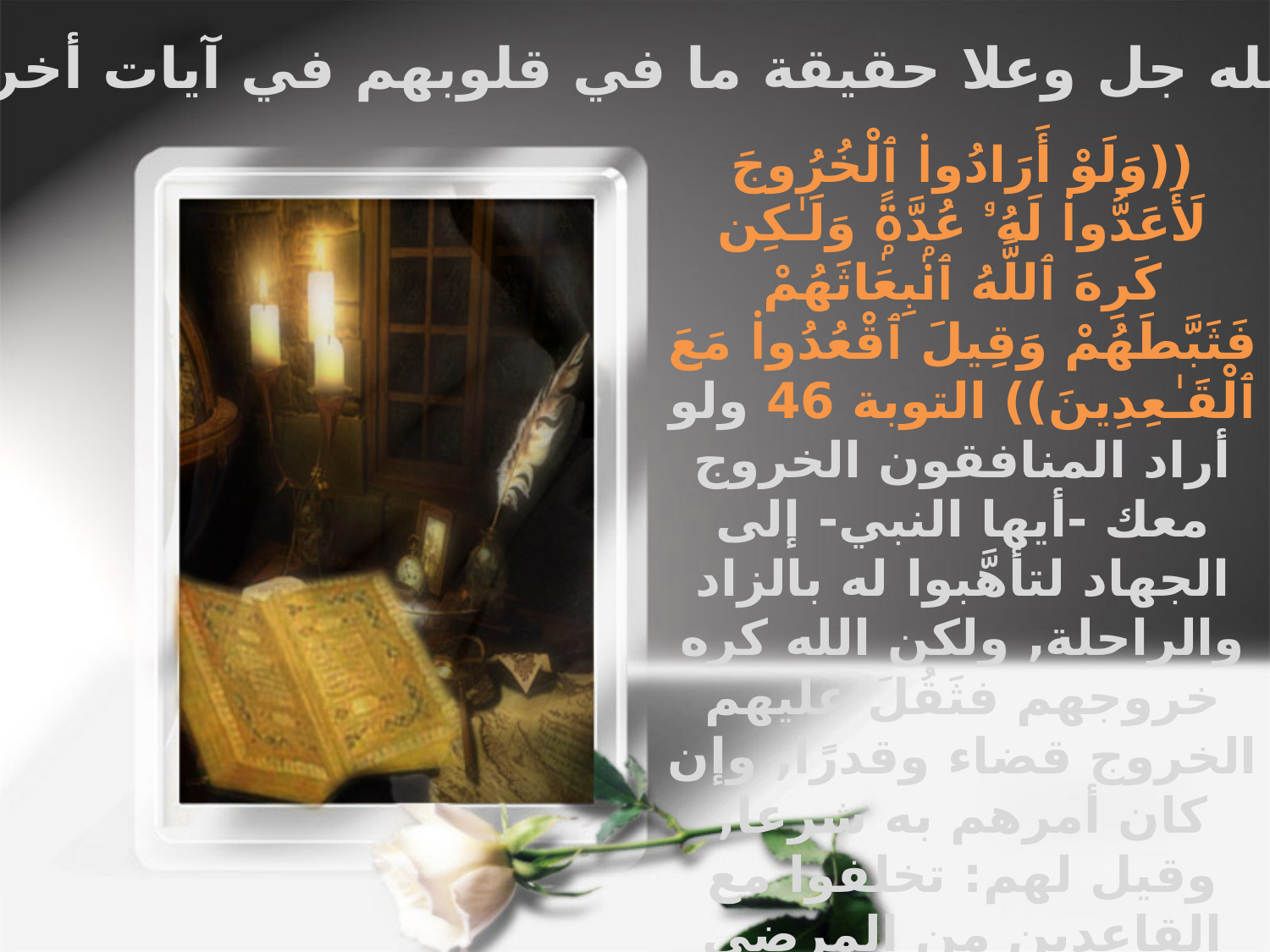

ــ وقد بين الله جل وعلا حقيقة ما في قلوبهم في آيات أخر كثيرة ــ
((وَلَوْ أَرَادُوا۟ ٱلْخُرُوجَ لَأَعَدُّوا۟ لَهُۥ عُدَّةًۭ وَلَـٰكِن كَرِهَ ٱللَّهُ ٱنۢبِعَاثَهُمْ فَثَبَّطَهُمْ وَقِيلَ ٱقْعُدُوا۟ مَعَ ٱلْقَـٰعِدِينَ)) التوبة 46 ولو أراد المنافقون الخروج معك -أيها النبي- إلى الجهاد لتأهَّبوا له بالزاد والراحلة, ولكن الله كره خروجهم فثَقُلَ عليهم الخروج قضاء وقدرًا, وإن كان أمرهم به شرعا, وقيل لهم: تخلفوا مع القاعدين من المرضى والضعفاء والنساء والصبيان. التفسير الميسر